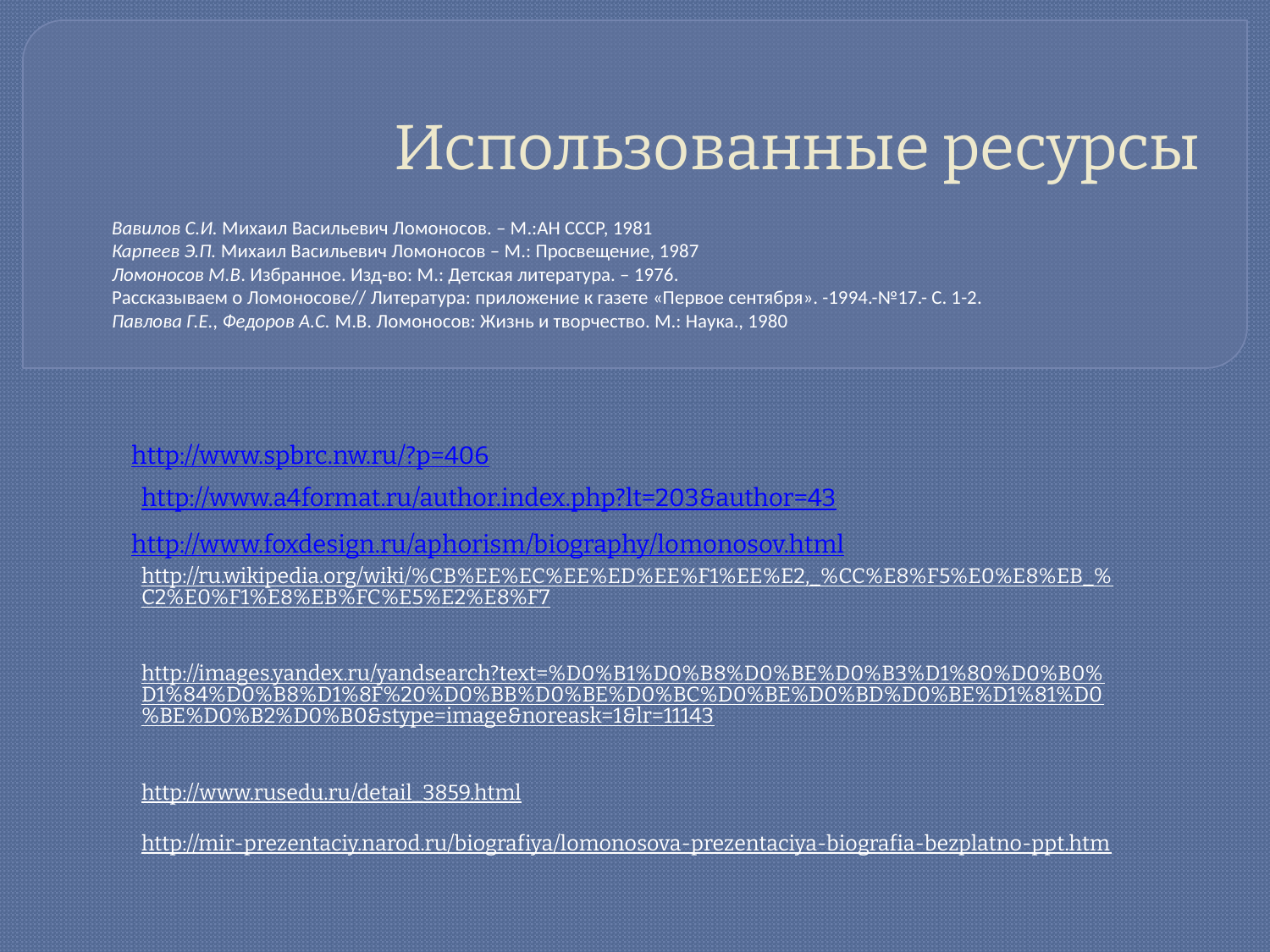

# Использованные ресурсы
Вавилов С.И. Михаил Васильевич Ломоносов. – М.:АН СССР, 1981
Карпеев Э.П. Михаил Васильевич Ломоносов – М.: Просвещение, 1987
Ломоносов М.В. Избранное. Изд-во: М.: Детская литература. – 1976.
Рассказываем о Ломоносове// Литература: приложение к газете «Первое сентября». -1994.-№17.- С. 1-2.
Павлова Г.Е., Федоров А.С. М.В. Ломоносов: Жизнь и творчество. М.: Наука., 1980

http://www.spbrc.nw.ru/?p=406

http://www.foxdesign.ru/aphorism/biography/lomonosov.html
http://www.a4format.ru/author.index.php?lt=203&author=43

http://ru.wikipedia.org/wiki/%CB%EE%EC%EE%ED%EE%F1%EE%E2,_%CC%E8%F5%E0%E8%EB_%C2%E0%F1%E8%EB%FC%E5%E2%E8%F7

http://images.yandex.ru/yandsearch?text=%D0%B1%D0%B8%D0%BE%D0%B3%D1%80%D0%B0%D1%84%D0%B8%D1%8F%20%D0%BB%D0%BE%D0%BC%D0%BE%D0%BD%D0%BE%D1%81%D0%BE%D0%B2%D0%B0&stype=image&noreask=1&lr=11143

http://www.rusedu.ru/detail_3859.html

http://mir-prezentaciy.narod.ru/biografiya/lomonosova-prezentaciya-biografia-bezplatno-ppt.htm